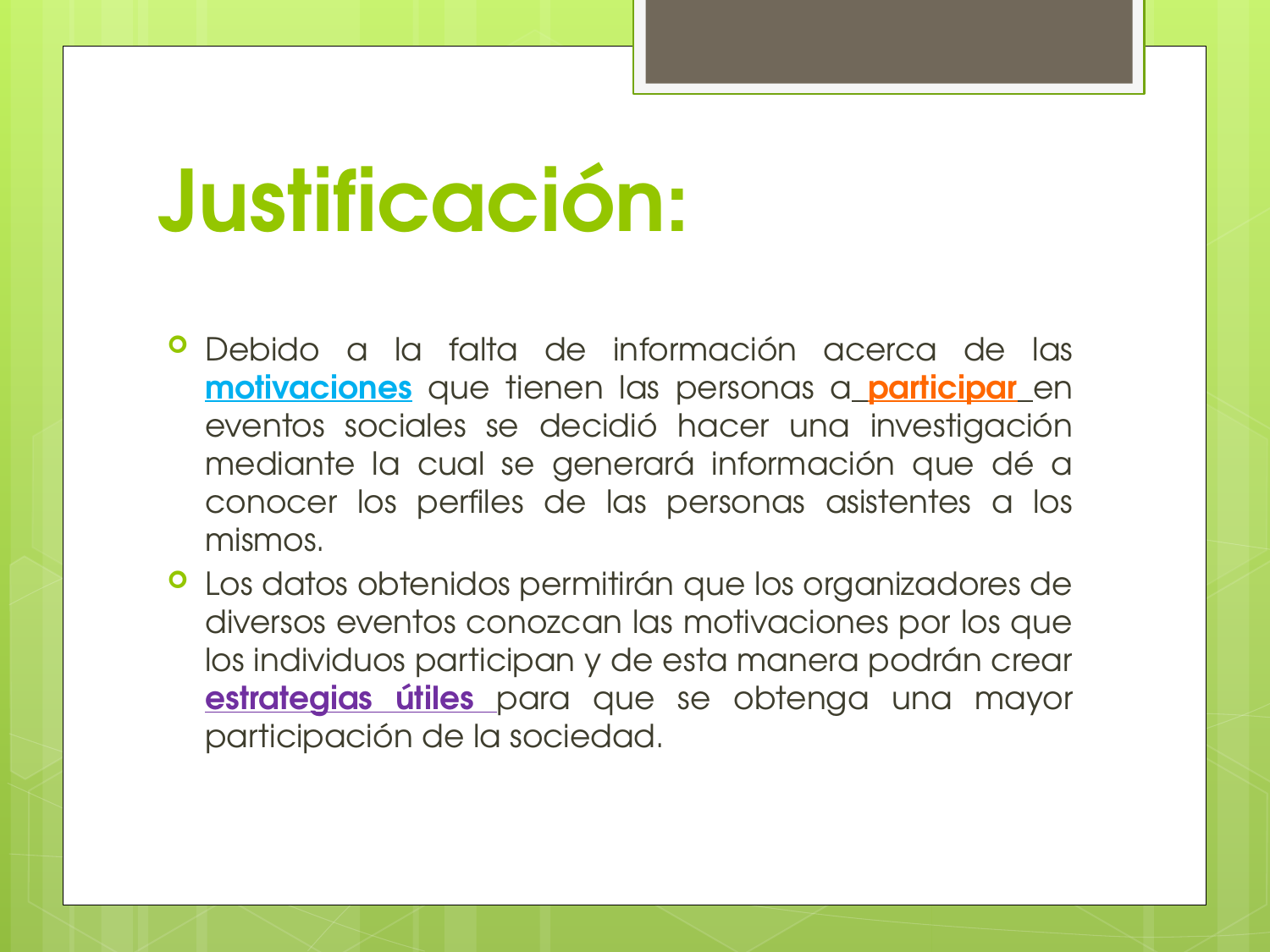

# Justificación:
Debido a la falta de información acerca de las motivaciones que tienen las personas a participar en eventos sociales se decidió hacer una investigación mediante la cual se generará información que dé a conocer los perfiles de las personas asistentes a los mismos.
Los datos obtenidos permitirán que los organizadores de diversos eventos conozcan las motivaciones por los que los individuos participan y de esta manera podrán crear estrategias útiles para que se obtenga una mayor participación de la sociedad.